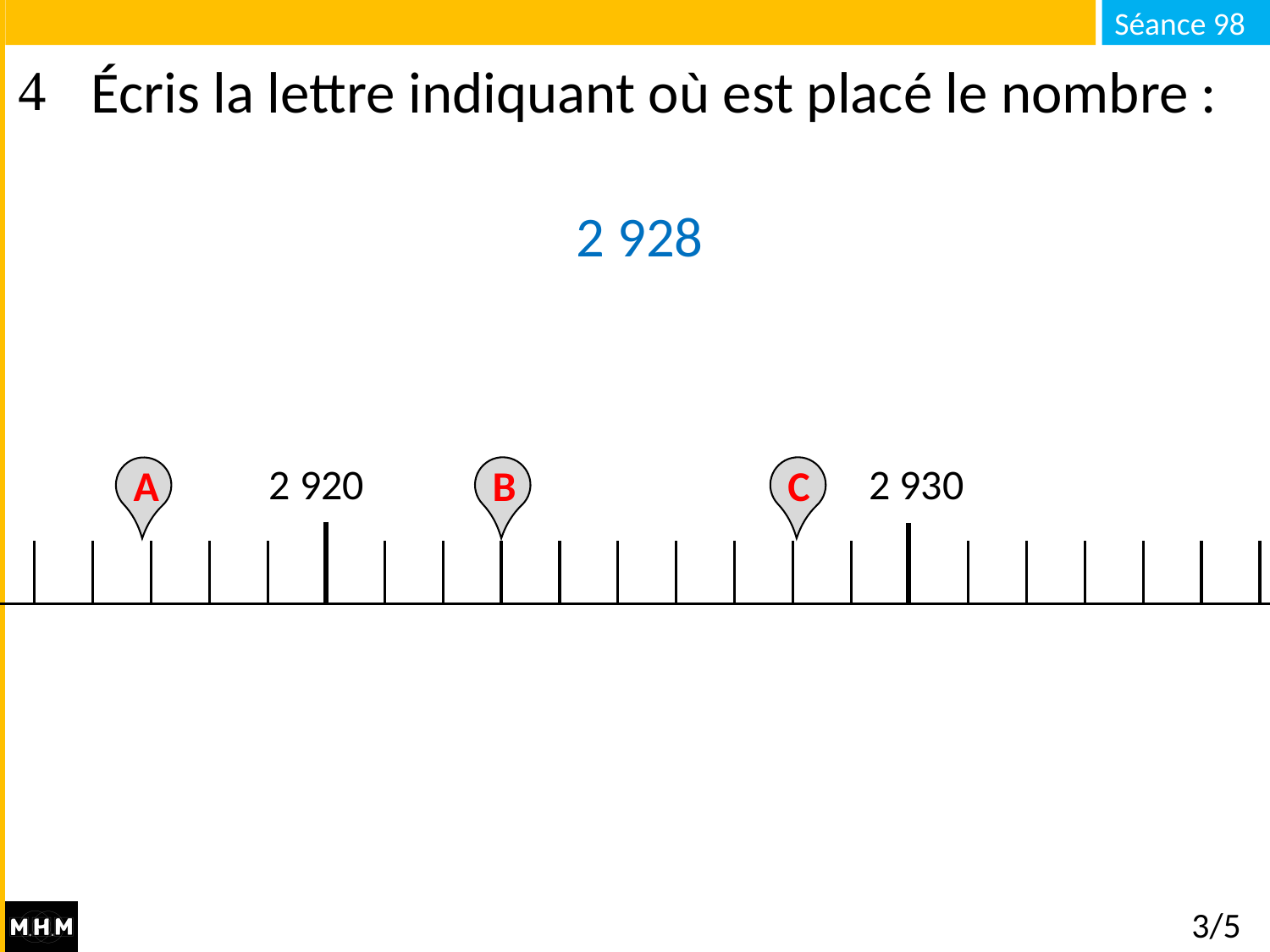

# Écris la lettre indiquant où est placé le nombre :
2 928
2 920
2 930
B
C
A

3/5